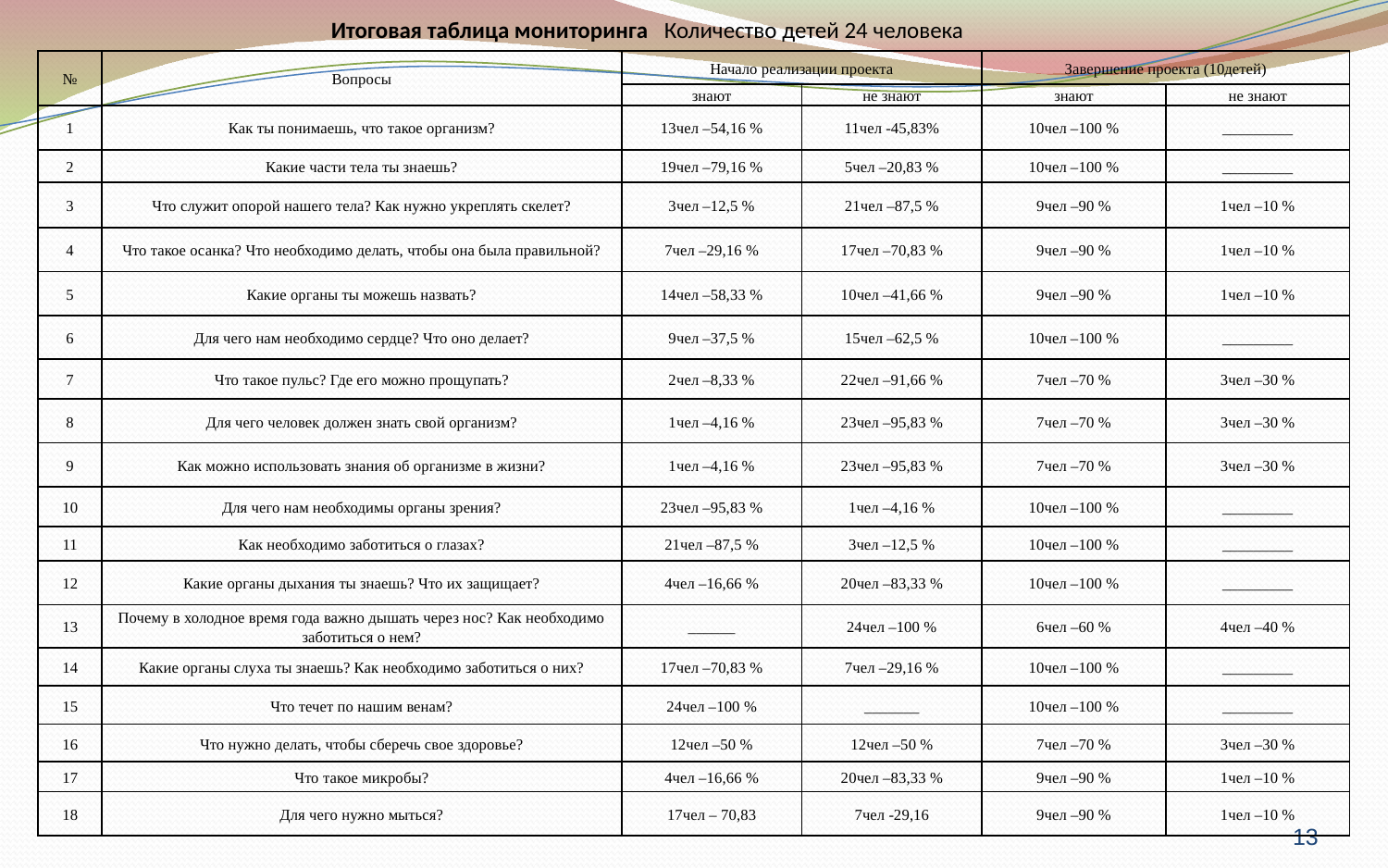

Итоговая таблица мониторинга   Количество детей 24 человека
| № | Вопросы | Начало реализации проекта |  | Завершение проекта (10детей) |  |
| --- | --- | --- | --- | --- | --- |
|  |  | знают | не знают | знают | не знают |
| 1 | Как ты понимаешь, что такое организм? | 13чел –54,16 % | 11чел -45,83% | 10чел –100 % | \_\_\_\_\_\_\_\_\_ |
| 2 | Какие части тела ты знаешь? | 19чел –79,16 % | 5чел –20,83 % | 10чел –100 % | \_\_\_\_\_\_\_\_\_ |
| 3 | Что служит опорой нашего тела? Как нужно укреплять скелет? | 3чел –12,5 % | 21чел –87,5 % | 9чел –90 % | 1чел –10 % |
| 4 | Что такое осанка? Что необходимо делать, чтобы она была правильной? | 7чел –29,16 % | 17чел –70,83 % | 9чел –90 % | 1чел –10 % |
| 5 | Какие органы ты можешь назвать? | 14чел –58,33 % | 10чел –41,66 % | 9чел –90 % | 1чел –10 % |
| 6 | Для чего нам необходимо сердце? Что оно делает? | 9чел –37,5 % | 15чел –62,5 % | 10чел –100 % | \_\_\_\_\_\_\_\_\_ |
| 7 | Что такое пульс? Где его можно прощупать? | 2чел –8,33 % | 22чел –91,66 % | 7чел –70 % | 3чел –30 % |
| 8 | Для чего человек должен знать свой организм? | 1чел –4,16 % | 23чел –95,83 % | 7чел –70 % | 3чел –30 % |
| 9 | Как можно использовать знания об организме в жизни? | 1чел –4,16 % | 23чел –95,83 % | 7чел –70 % | 3чел –30 % |
| 10 | Для чего нам необходимы органы зрения? | 23чел –95,83 % | 1чел –4,16 % | 10чел –100 % | \_\_\_\_\_\_\_\_\_ |
| 11 | Как необходимо заботиться о глазах? | 21чел –87,5 % | 3чел –12,5 % | 10чел –100 % | \_\_\_\_\_\_\_\_\_ |
| 12 | Какие органы дыхания ты знаешь? Что их защищает? | 4чел –16,66 % | 20чел –83,33 % | 10чел –100 % | \_\_\_\_\_\_\_\_\_ |
| 13 | Почему в холодное время года важно дышать через нос? Как необходимо заботиться о нем? | \_\_\_\_\_\_ | 24чел –100 % | 6чел –60 % | 4чел –40 % |
| 14 | Какие органы слуха ты знаешь? Как необходимо заботиться о них? | 17чел –70,83 % | 7чел –29,16 % | 10чел –100 % | \_\_\_\_\_\_\_\_\_ |
| 15 | Что течет по нашим венам? | 24чел –100 % | \_\_\_\_\_\_\_ | 10чел –100 % | \_\_\_\_\_\_\_\_\_ |
| 16 | Что нужно делать, чтобы сберечь свое здоровье? | 12чел –50 % | 12чел –50 % | 7чел –70 % | 3чел –30 % |
| 17 | Что такое микробы? | 4чел –16,66 % | 20чел –83,33 % | 9чел –90 % | 1чел –10 % |
| 18 | Для чего нужно мыться? | 17чел – 70,83 | 7чел -29,16 | 9чел –90 % | 1чел –10 % |
13